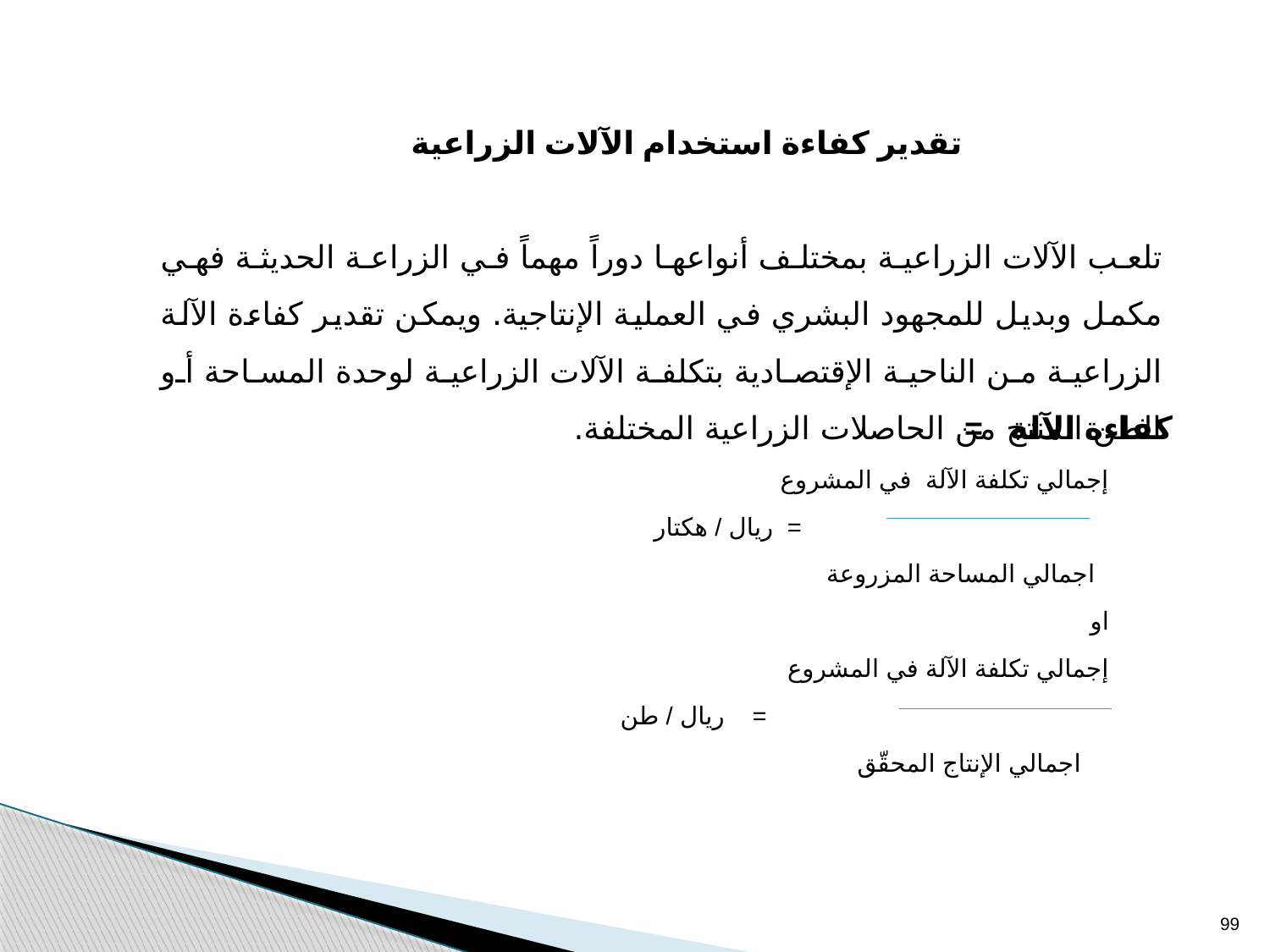

تقدير كفاءة استخدام الآلات الزراعية
تلعب الآلات الزراعية بمختلف أنواعها دوراً مهماً في الزراعة الحديثة فهي مكمل وبديل للمجهود البشري في العملية الإنتاجية. ويمكن تقدير كفاءة الآلة الزراعية من الناحية الإقتصادية بتكلفة الآلات الزراعية لوحدة المساحة أو الطن المنتج من الحاصلات الزراعية المختلفة.

كفاءة الآلة   =
إجمالي تكلفة الآلة  في المشروع
                                            =  ريال / هكتار
  اجمالي المساحة المزروعة
او
إجمالي تكلفة الآلة في المشروع
                                                 =    ريال / طن
    اجمالي الإنتاج المحقّق

99